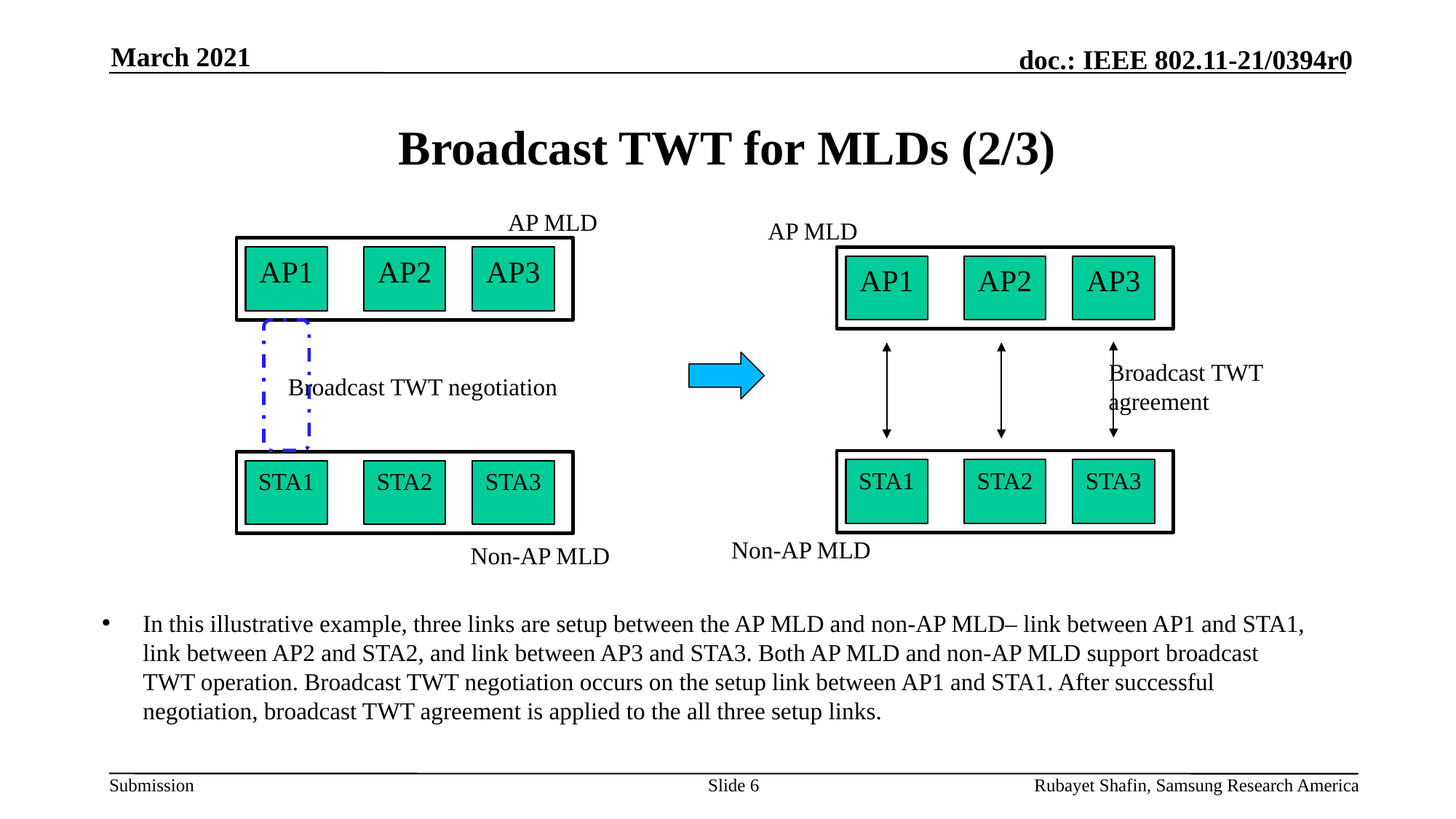

March 2021
# Broadcast TWT for MLDs (2/3)
AP MLD
AP MLD

AP1
AP2
AP3

AP1
AP2
AP3

Broadcast TWT
agreement

Broadcast TWT negotiation

STA1
STA2
STA3
STA1
STA2
STA3
Non-AP MLD
Non-AP MLD

In this illustrative example, three links are setup between the AP MLD and non-AP MLD– link between AP1 and STA1, link between AP2 and STA2, and link between AP3 and STA3. Both AP MLD and non-AP MLD support broadcast TWT operation. Broadcast TWT negotiation occurs on the setup link between AP1 and STA1. After successful negotiation, broadcast TWT agreement is applied to the all three setup links.
Slide 6
Rubayet Shafin, Samsung Research America